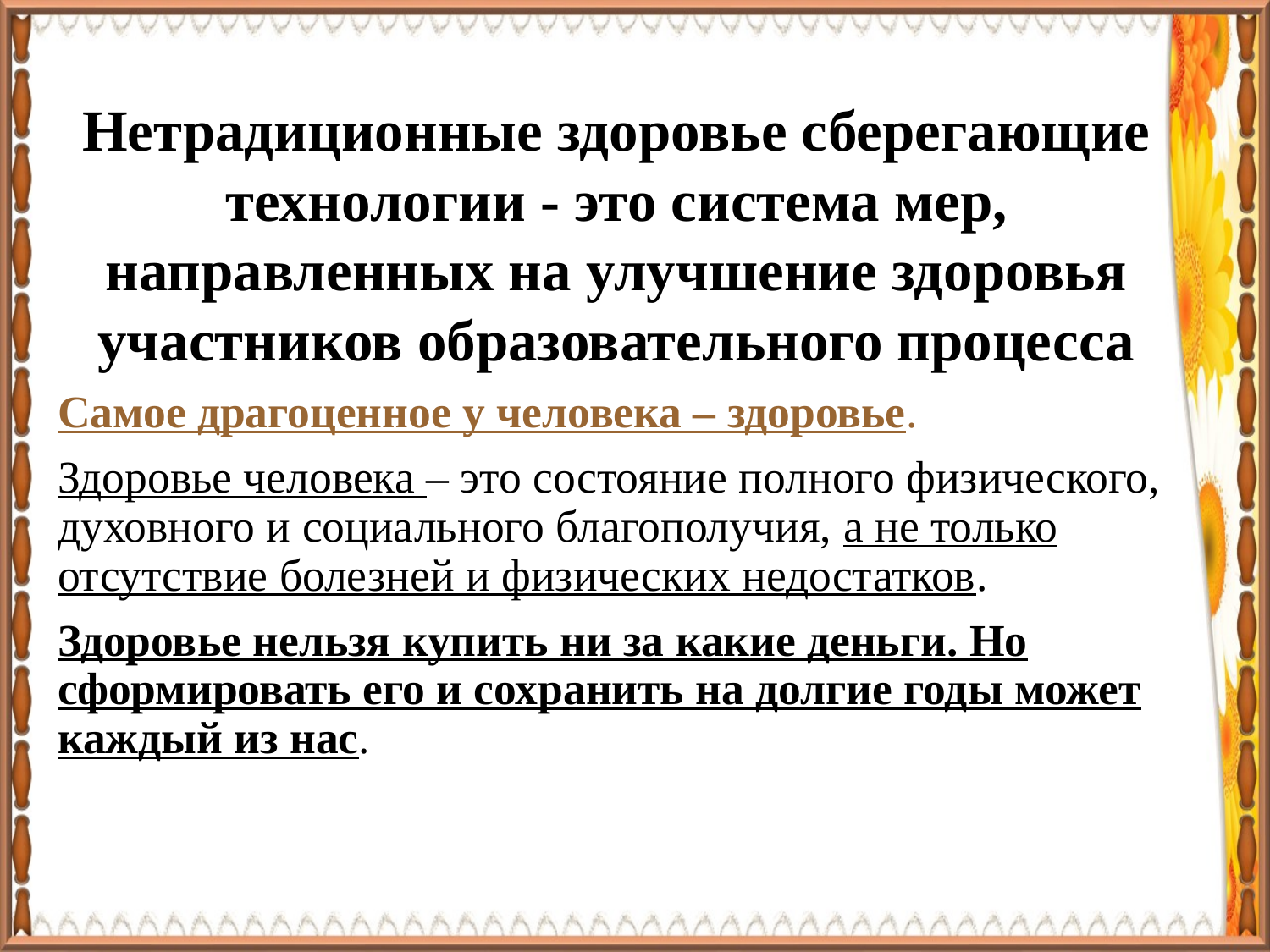

Нетрадиционные здоровье сберегающие технологии - это система мер, направленных на улучшение здоровья участников образовательного процесса
Самое драгоценное у человека – здоровье.
Здоровье человека – это состояние полного физического, духовного и социального благополучия, а не только отсутствие болезней и физических недостатков.
Здоровье нельзя купить ни за какие деньги. Но сформировать его и сохранить на долгие годы может каждый из нас.